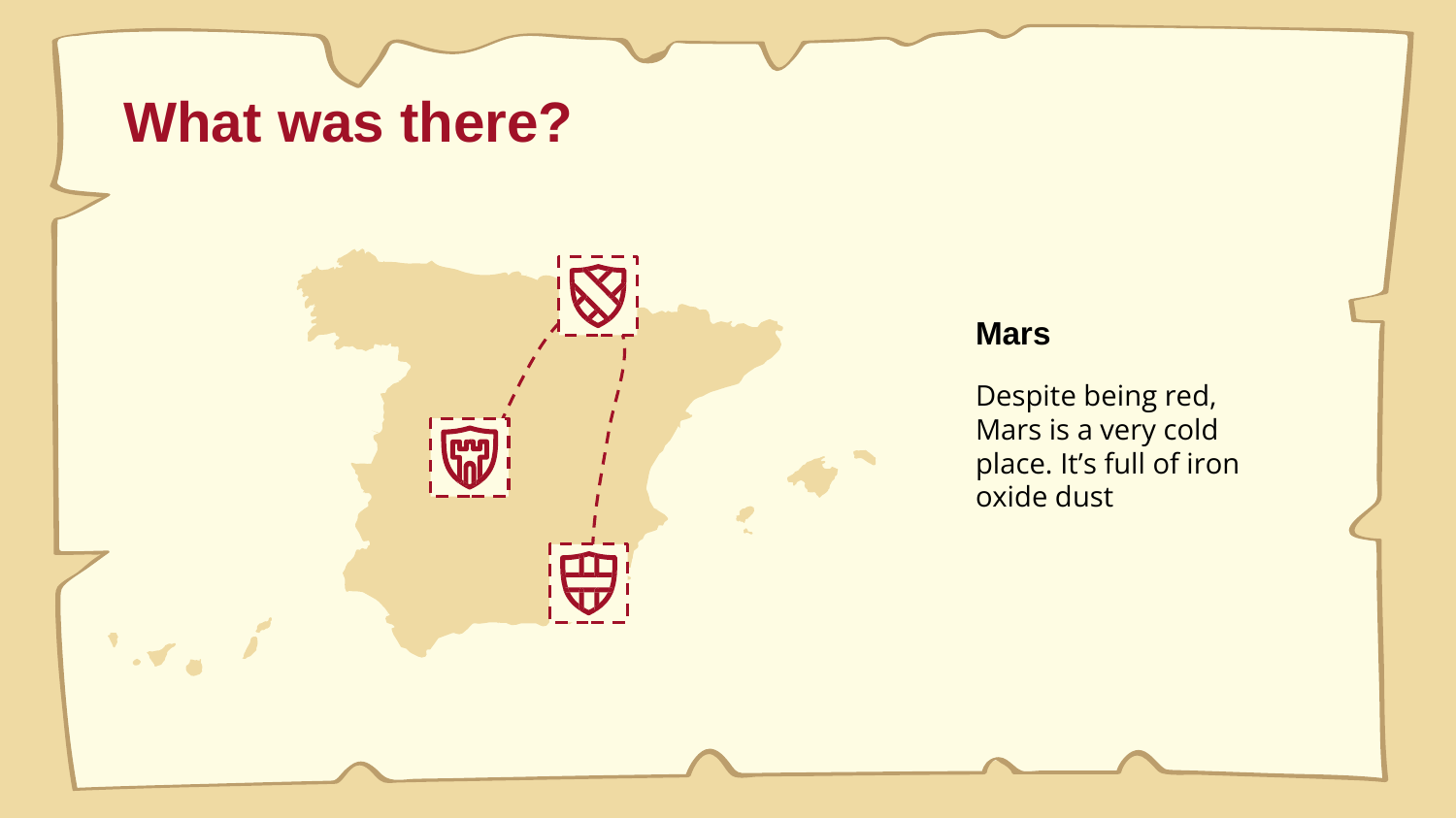

# What was there?

Mars

Despite being red, Mars is a very cold place. It’s full of iron oxide dust